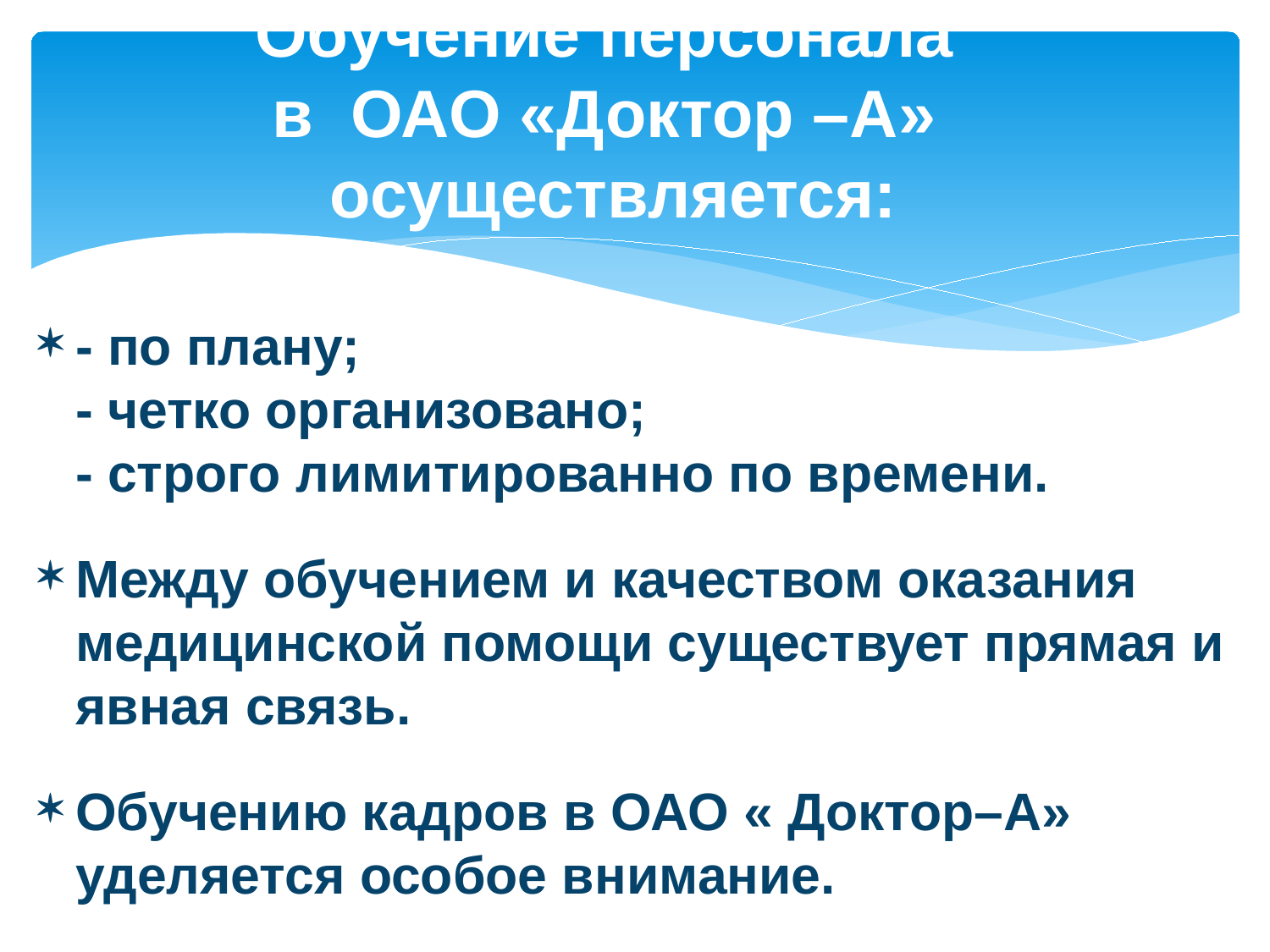

# Обучение персонала в  ОАО «Доктор –А»  осуществляется:
- по плану;
- четко организовано;
- строго лимитированно по времени.
Между обучением и качеством оказания медицинской помощи существует прямая и явная связь.
Обучению кадров в ОАО « Доктор–А»  уделяется особое внимание.